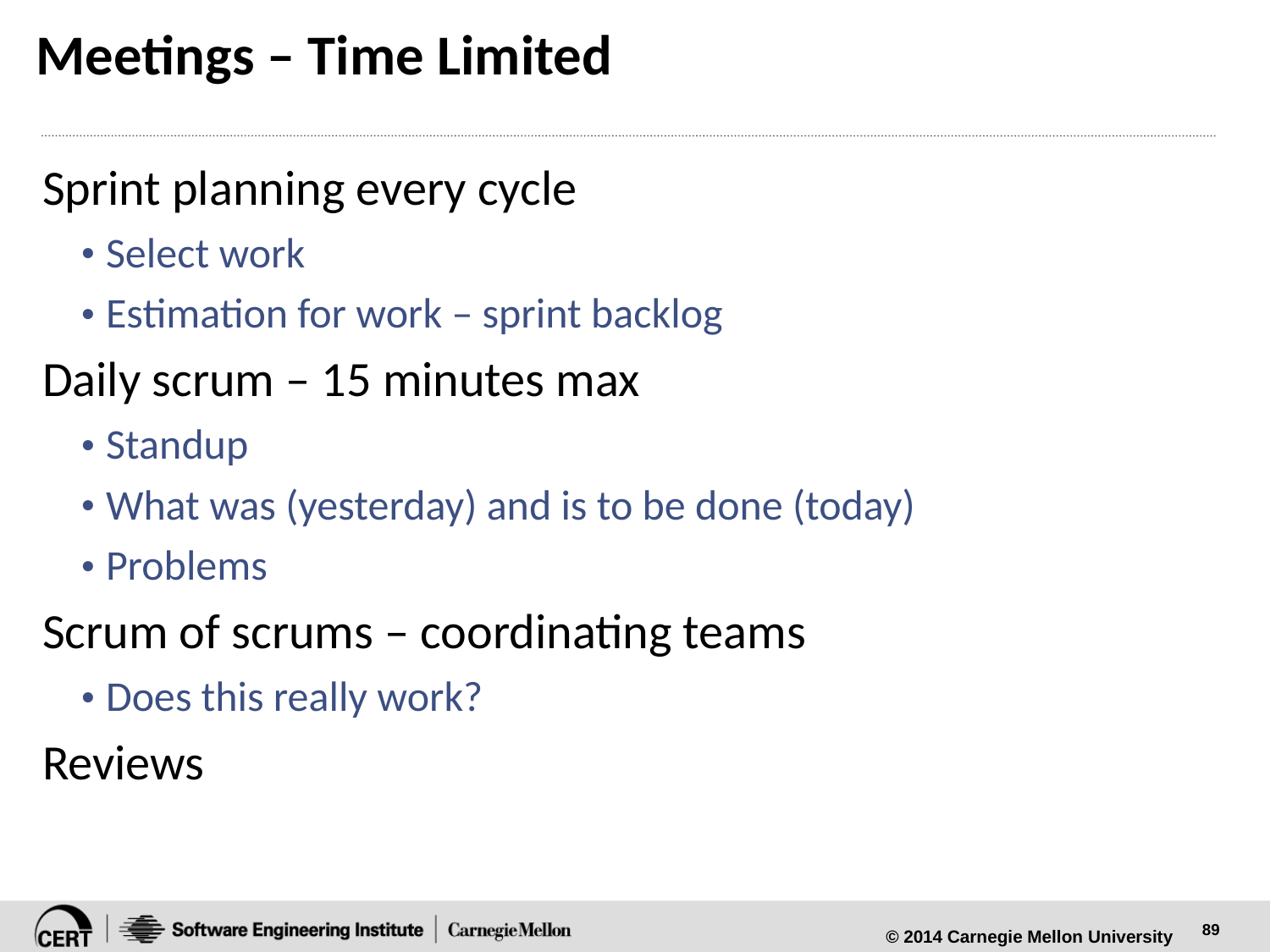

# Meetings – Time Limited
Sprint planning every cycle
Select work
Estimation for work – sprint backlog
Daily scrum – 15 minutes max
Standup
What was (yesterday) and is to be done (today)
Problems
Scrum of scrums – coordinating teams
Does this really work?
Reviews